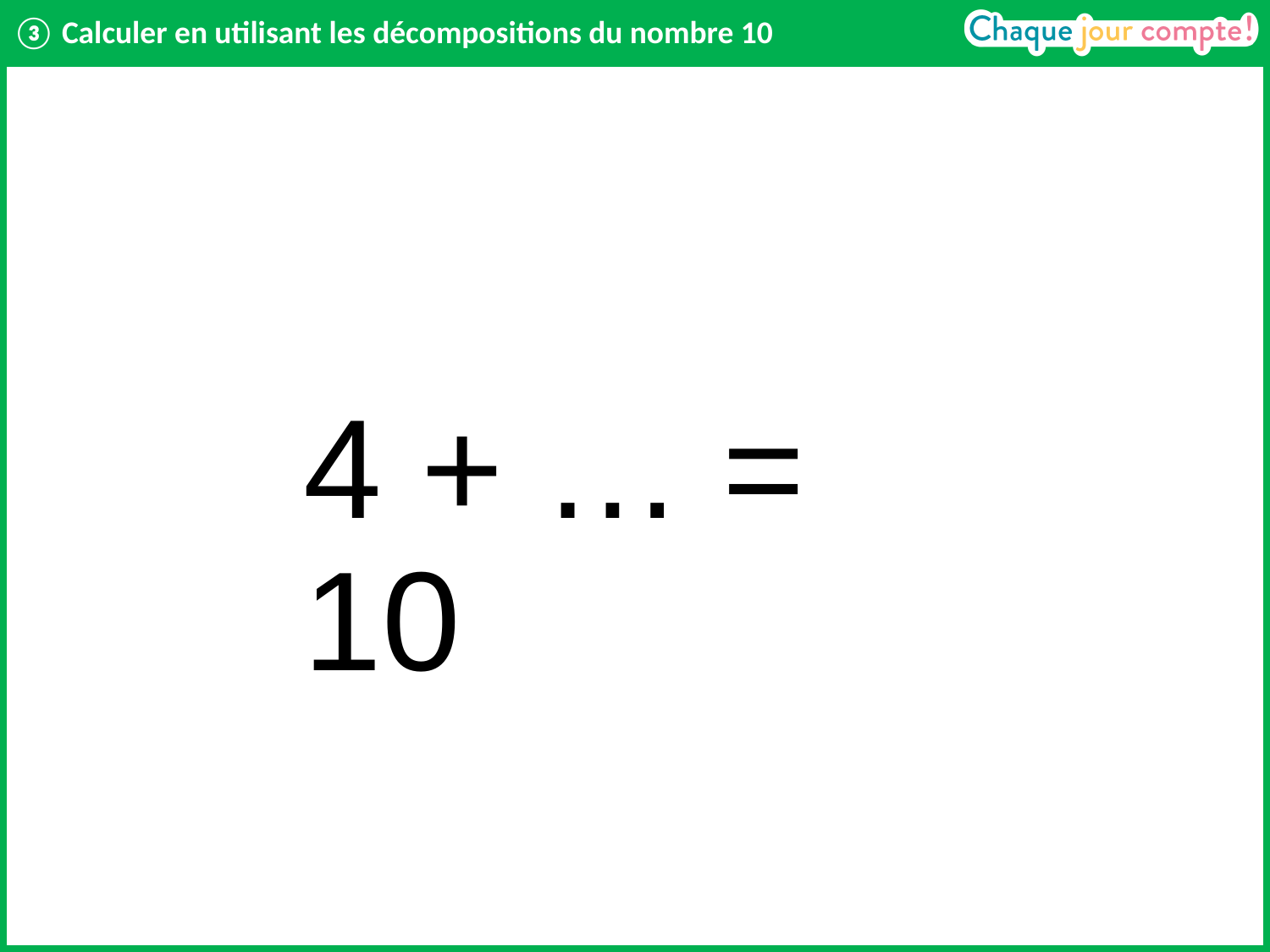

# ③ Calculer en utilisant les décompositions du nombre 10
4 + … = 10